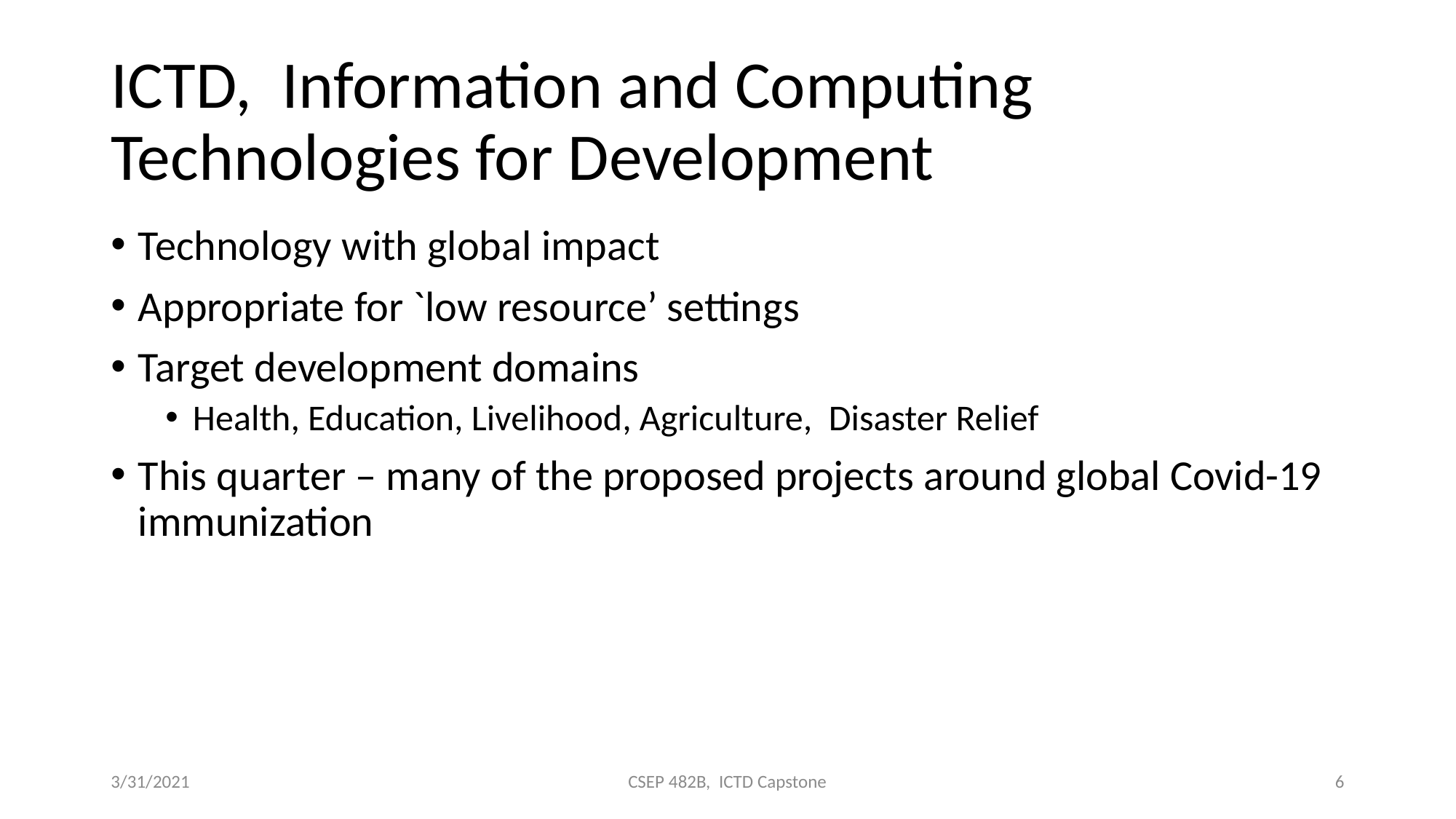

# ICTD,  Information and Computing Technologies for Development
Technology with global impact
Appropriate for `low resource’ settings
Target development domains
Health, Education, Livelihood, Agriculture,  Disaster Relief
This quarter – many of the proposed projects around global Covid-19 immunization
3/31/2021
CSEP 482B,  ICTD Capstone
6